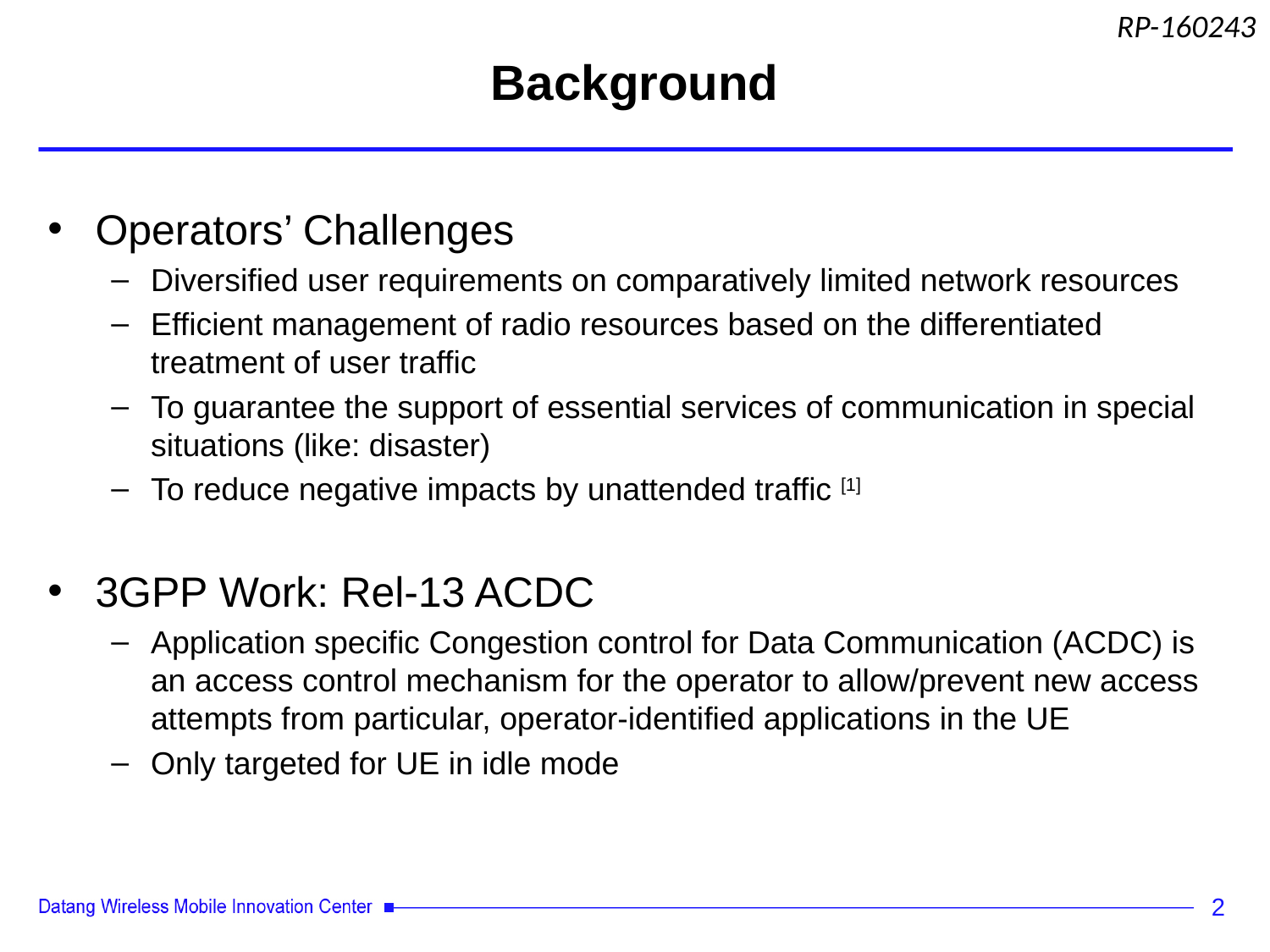

# Background
Operators’ Challenges
Diversified user requirements on comparatively limited network resources
Efficient management of radio resources based on the differentiated treatment of user traffic
To guarantee the support of essential services of communication in special situations (like: disaster)
To reduce negative impacts by unattended traffic [1]

3GPP Work: Rel-13 ACDC
Application specific Congestion control for Data Communication (ACDC) is an access control mechanism for the operator to allow/prevent new access attempts from particular, operator-identified applications in the UE
Only targeted for UE in idle mode
2